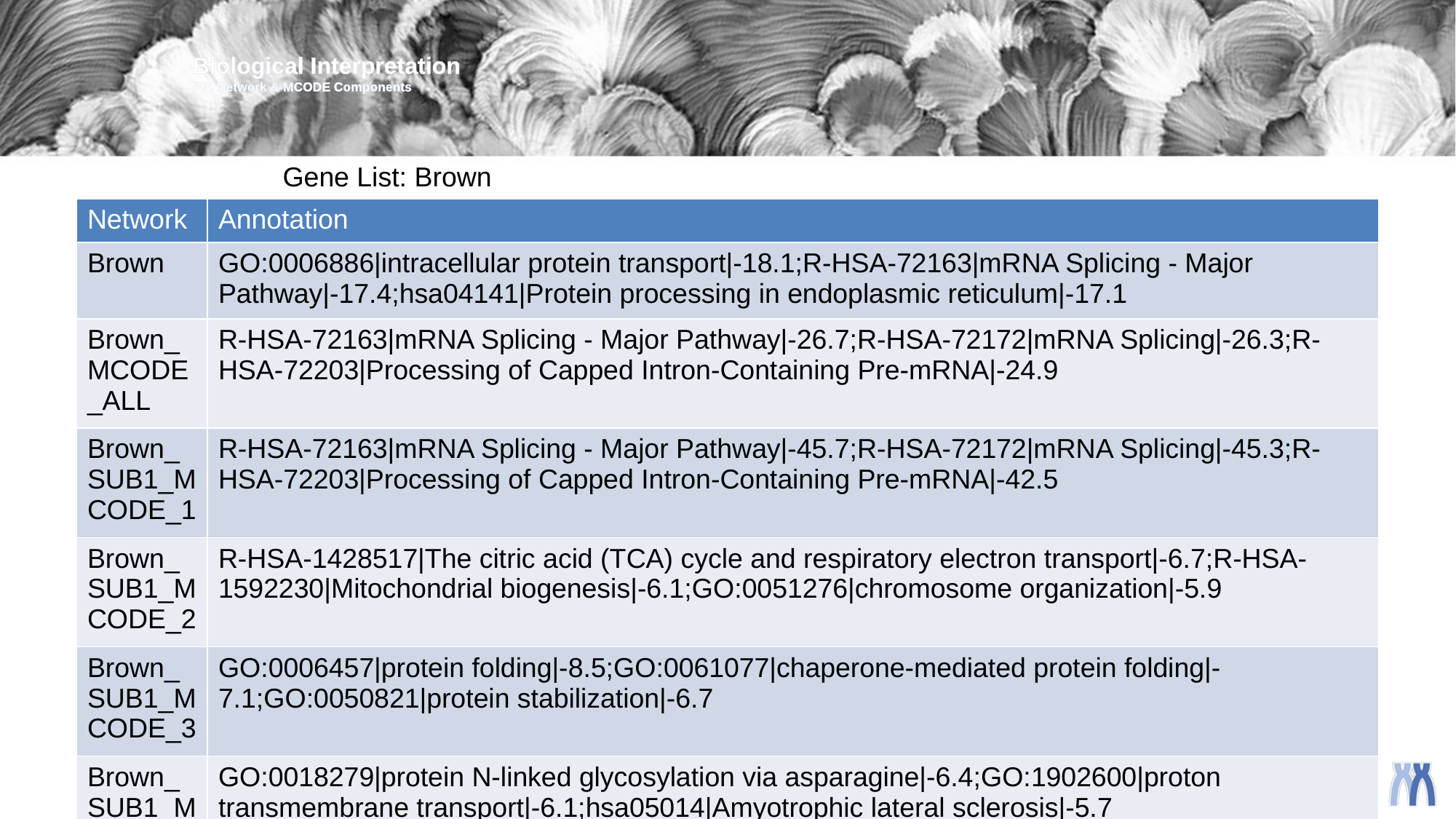

Biological Interpretation
PPI Network & MCODE Components
Gene List: Brown
| Network | Annotation |
| --- | --- |
| Brown | GO:0006886|intracellular protein transport|-18.1;R-HSA-72163|mRNA Splicing - Major Pathway|-17.4;hsa04141|Protein processing in endoplasmic reticulum|-17.1 |
| Brown\_MCODE\_ALL | R-HSA-72163|mRNA Splicing - Major Pathway|-26.7;R-HSA-72172|mRNA Splicing|-26.3;R-HSA-72203|Processing of Capped Intron-Containing Pre-mRNA|-24.9 |
| Brown\_SUB1\_MCODE\_1 | R-HSA-72163|mRNA Splicing - Major Pathway|-45.7;R-HSA-72172|mRNA Splicing|-45.3;R-HSA-72203|Processing of Capped Intron-Containing Pre-mRNA|-42.5 |
| Brown\_SUB1\_MCODE\_2 | R-HSA-1428517|The citric acid (TCA) cycle and respiratory electron transport|-6.7;R-HSA-1592230|Mitochondrial biogenesis|-6.1;GO:0051276|chromosome organization|-5.9 |
| Brown\_SUB1\_MCODE\_3 | GO:0006457|protein folding|-8.5;GO:0061077|chaperone-mediated protein folding|-7.1;GO:0050821|protein stabilization|-6.7 |
| Brown\_SUB1\_MCODE\_4 | GO:0018279|protein N-linked glycosylation via asparagine|-6.4;GO:1902600|proton transmembrane transport|-6.1;hsa05014|Amyotrophic lateral sclerosis|-5.7 |
| Brown\_SUB1\_MCODE\_5 | R-HSA-6811434|COPI-dependent Golgi-to-ER retrograde traffic|-20.8;R-HSA-6807878|COPI-mediated anterograde transport|-20.7;R-HSA-8856688|Golgi-to-ER retrograde transport|-19.6 |
| Brown\_SUB1\_MCODE\_6 | GO:0045047|protein targeting to ER|-6.3;R-HSA-381038|XBP1(S) activates chaperone genes|-6.3;R-HSA-381070|IRE1alpha activates chaperones|-6.2 |
| Brown\_SUB1\_MCODE\_7 | GO:0033365|protein localization to organelle|-5.8;GO:0072594|establishment of protein localization to organelle|-4.8;GO:0051668|localization within membrane|-4.2 |